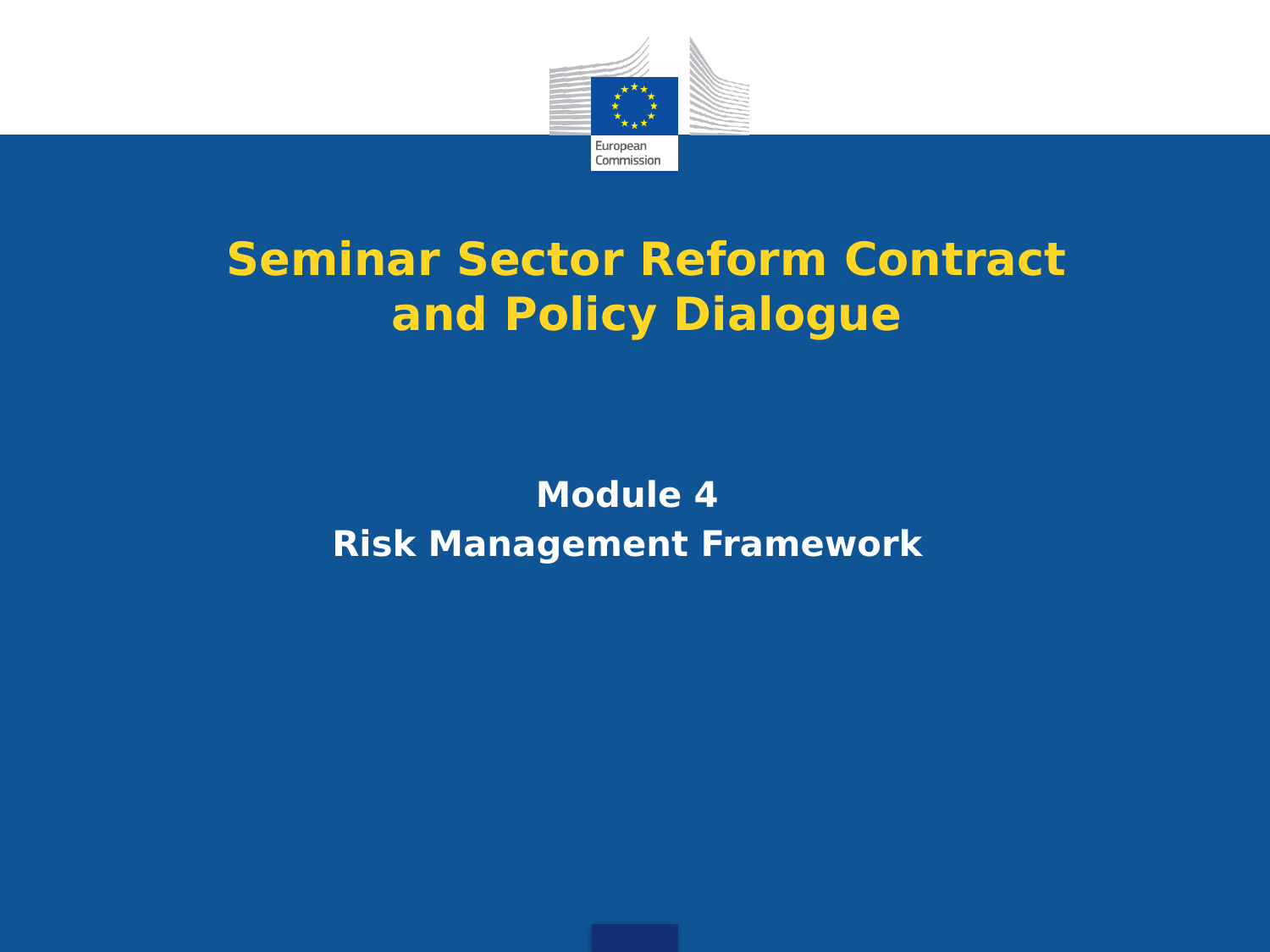

# Seminar Sector Reform Contract and Policy Dialogue

Module 4
Risk Management Framework